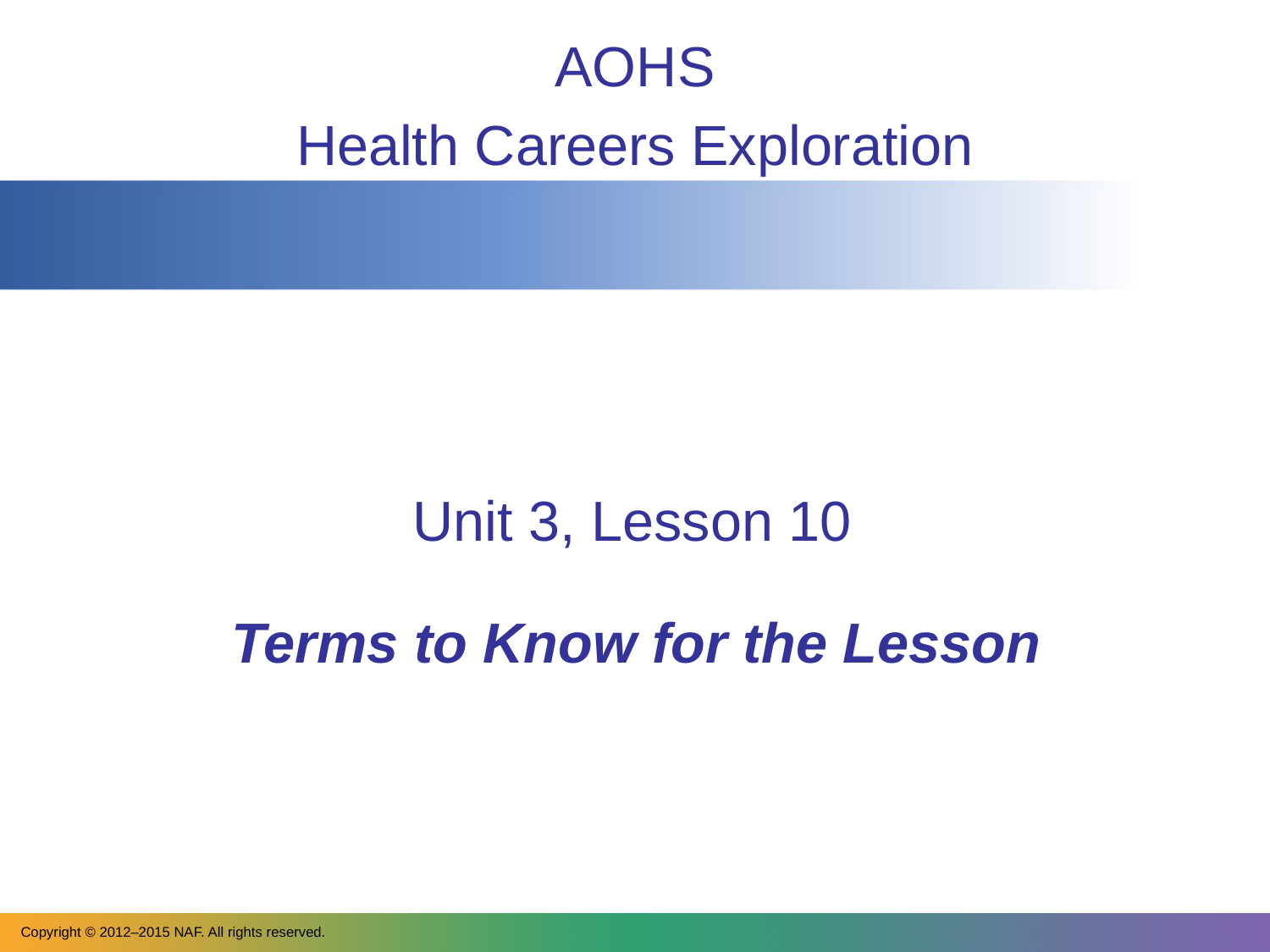

AOHS
Health Careers Exploration

Unit 3, Lesson 10
Terms to Know for the Lesson
Copyright © 2012‒2015 NAF. All rights reserved.